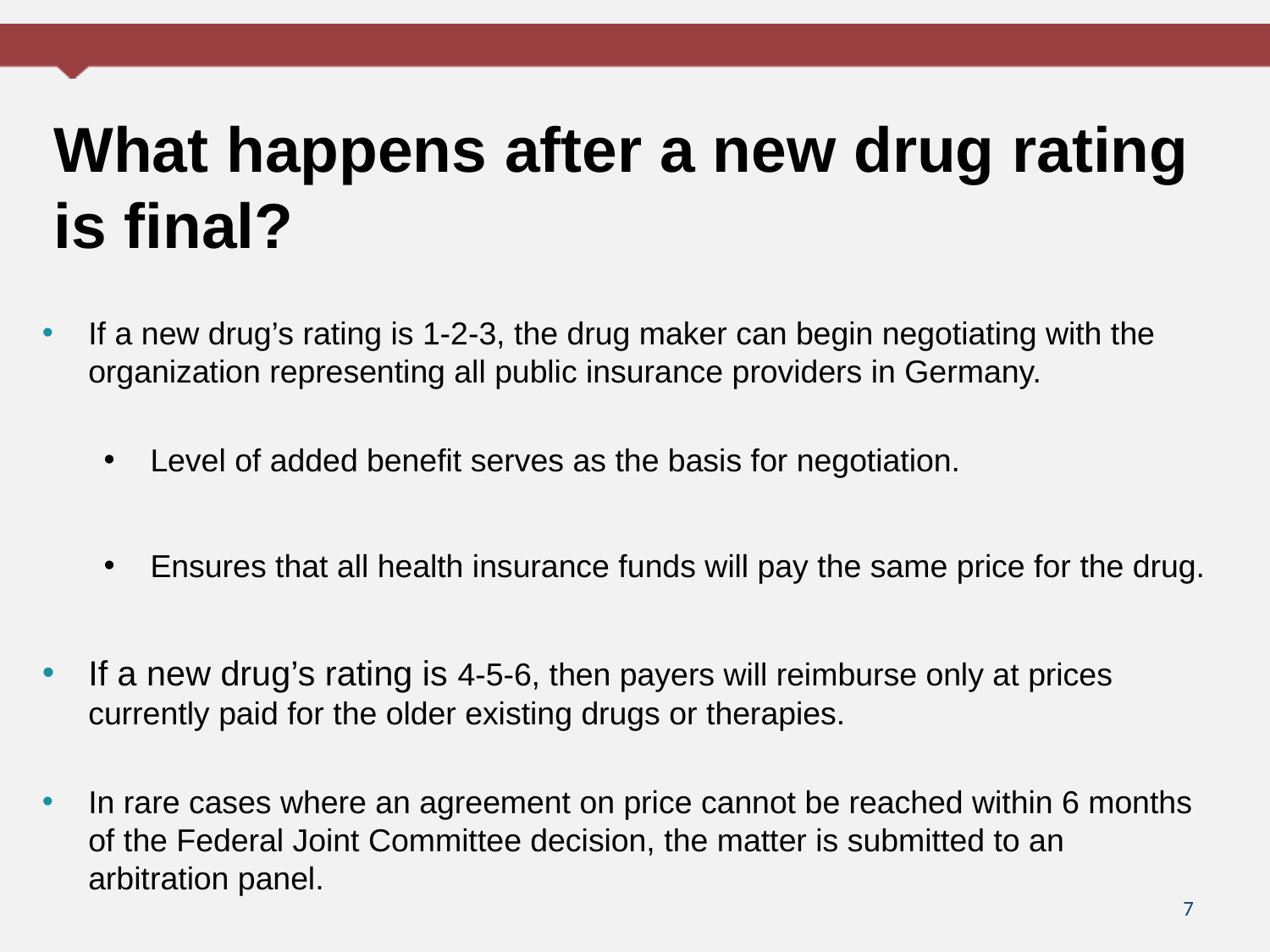

# What happens after a new drug rating is final?
If a new drug’s rating is 1-2-3, the drug maker can begin negotiating with the organization representing all public insurance providers in Germany.

Level of added benefit serves as the basis for negotiation.

Ensures that all health insurance funds will pay the same price for the drug.

If a new drug’s rating is 4-5-6, then payers will reimburse only at prices currently paid for the older existing drugs or therapies.

In rare cases where an agreement on price cannot be reached within 6 months of the Federal Joint Committee decision, the matter is submitted to an arbitration panel.

7